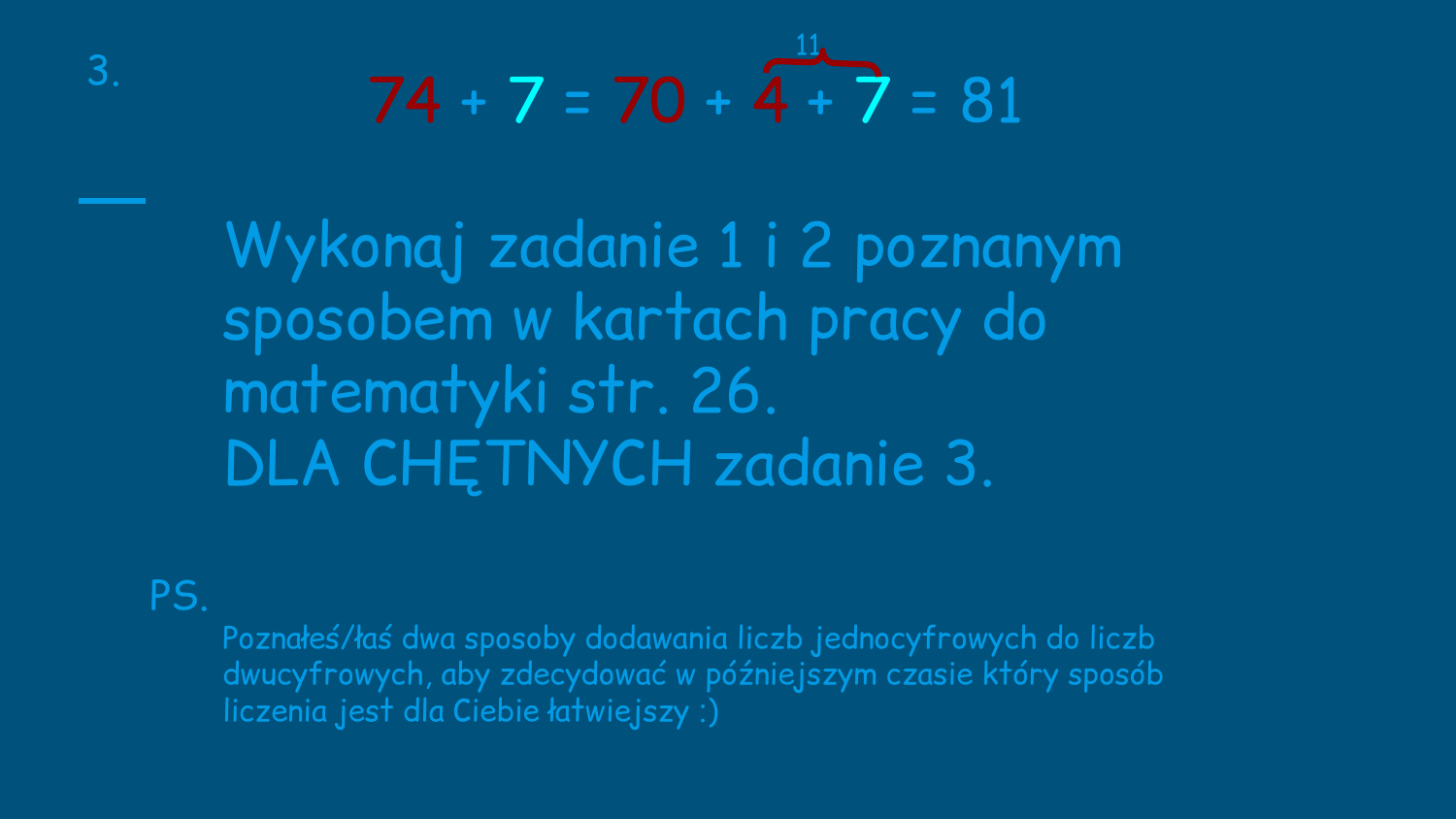

11
        74 + 7 = 70 + 4 + 7 = 81

Wykonaj zadanie 1 i 2 poznanym sposobem w kartach pracy do matematyki str. 26.
DLA CHĘTNYCH zadanie 3.

PS.
Poznałeś/łaś dwa sposoby dodawania liczb jednocyfrowych do liczb dwucyfrowych, aby zdecydować w późniejszym czasie który sposób liczenia jest dla Ciebie łatwiejszy :)

3.